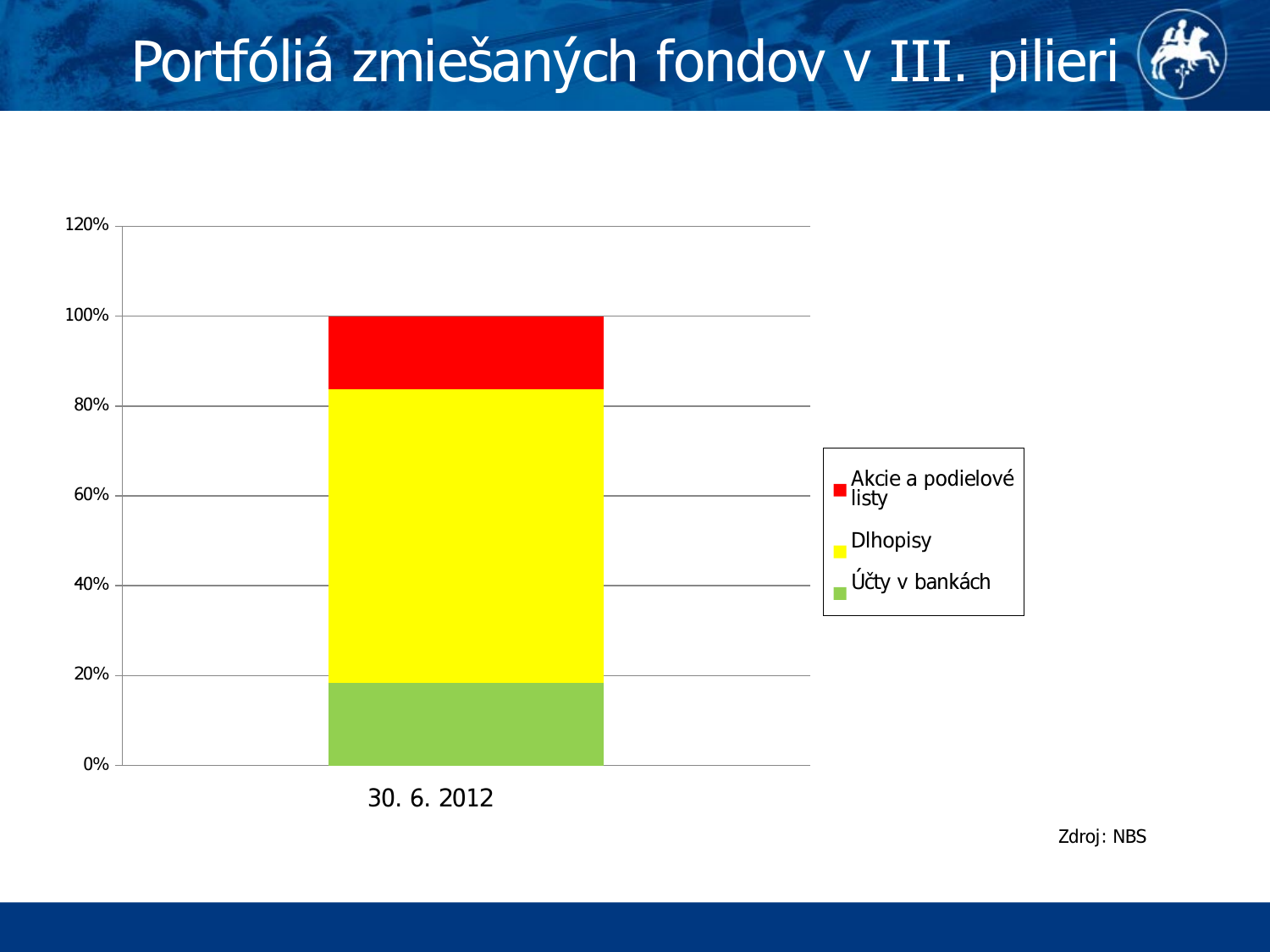

# Portfóliá zmiešaných fondov v III. pilieri

### Chart

| Category | Účty v bankách | Dlhopisy | Akcie a podielové listy |
|---|---|---|---|
30. 6. 2012
Zdroj: NBS